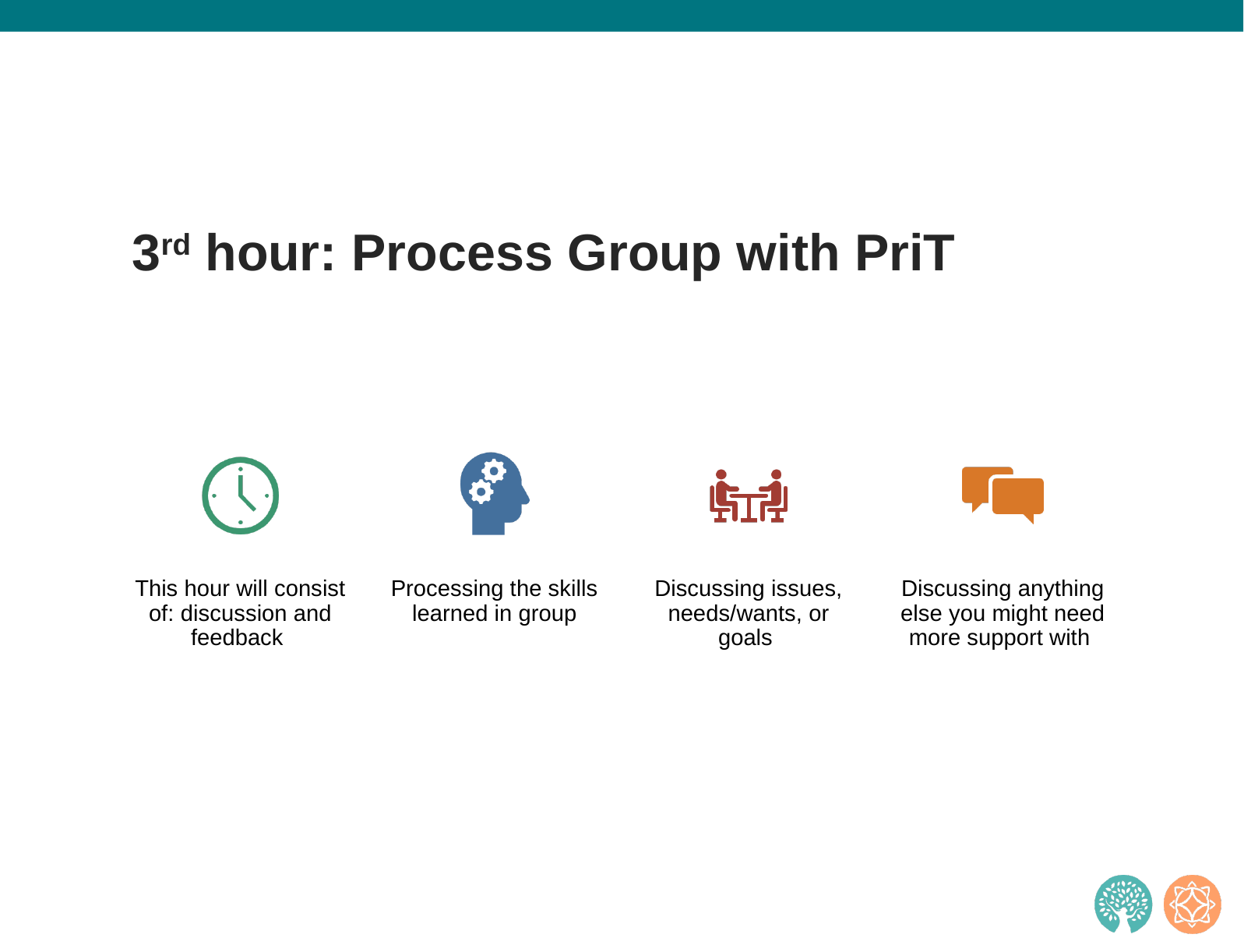

# 3rd hour: Process Group with PriT
This hour will consist of: discussion and feedback
Processing the skills learned in group
Discussing issues, needs/wants, or goals
Discussing anything else you might need more support with